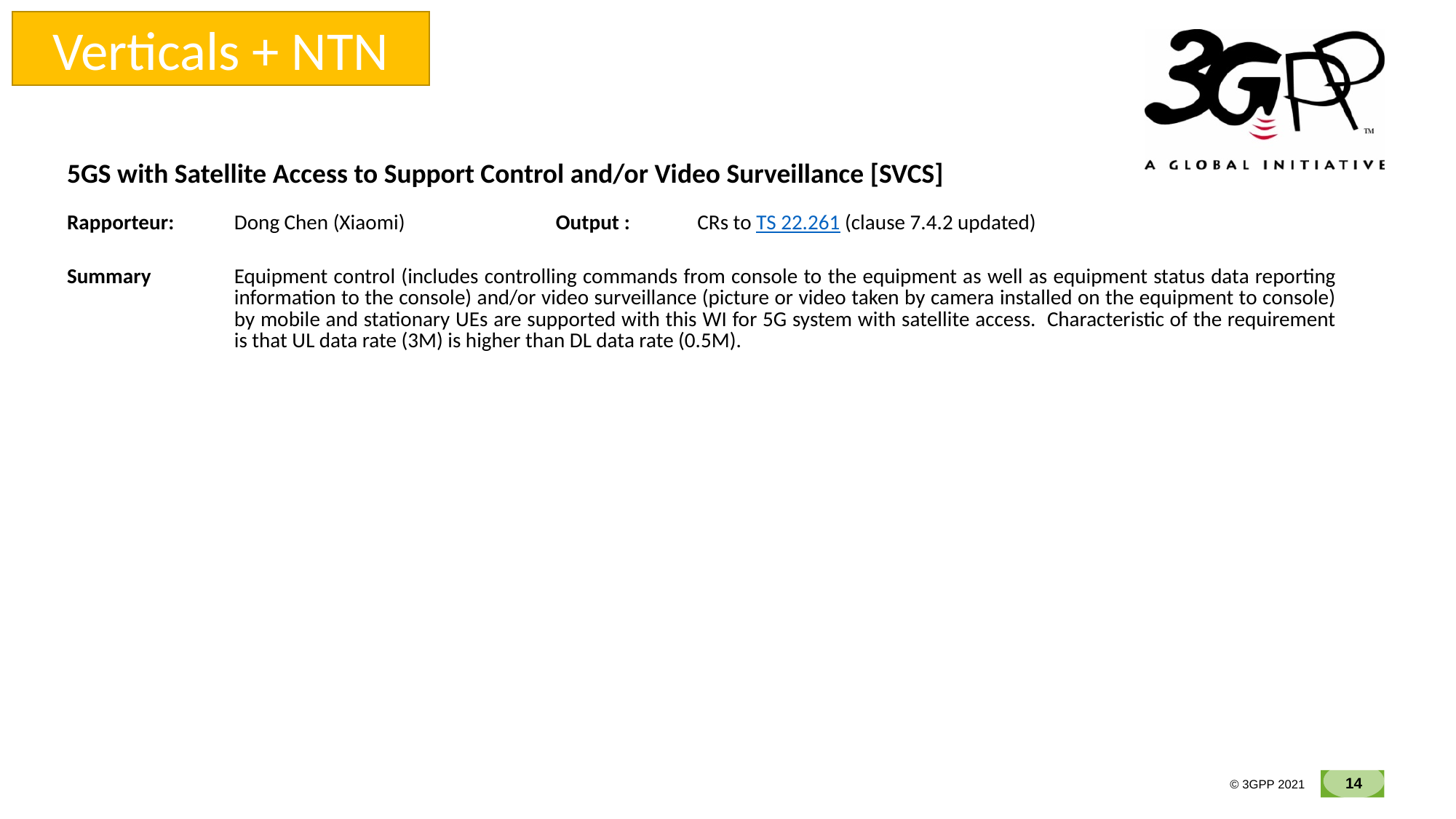

Verticals + NTN
| 5GS with Satellite Access to Support Control and/or Video Surveillance [SVCS] |  |  |  |
| --- | --- | --- | --- |
| Rapporteur: | Dong Chen (Xiaomi) | Output : | CRs to TS 22.261 (clause 7.4.2 updated) |
| Summary | Equipment control (includes controlling commands from console to the equipment as well as equipment status data reporting information to the console) and/or video surveillance (picture or video taken by camera installed on the equipment to console) by mobile and stationary UEs are supported with this WI for 5G system with satellite access. Characteristic of the requirement is that UL data rate (3M) is higher than DL data rate (0.5M). |  |  |